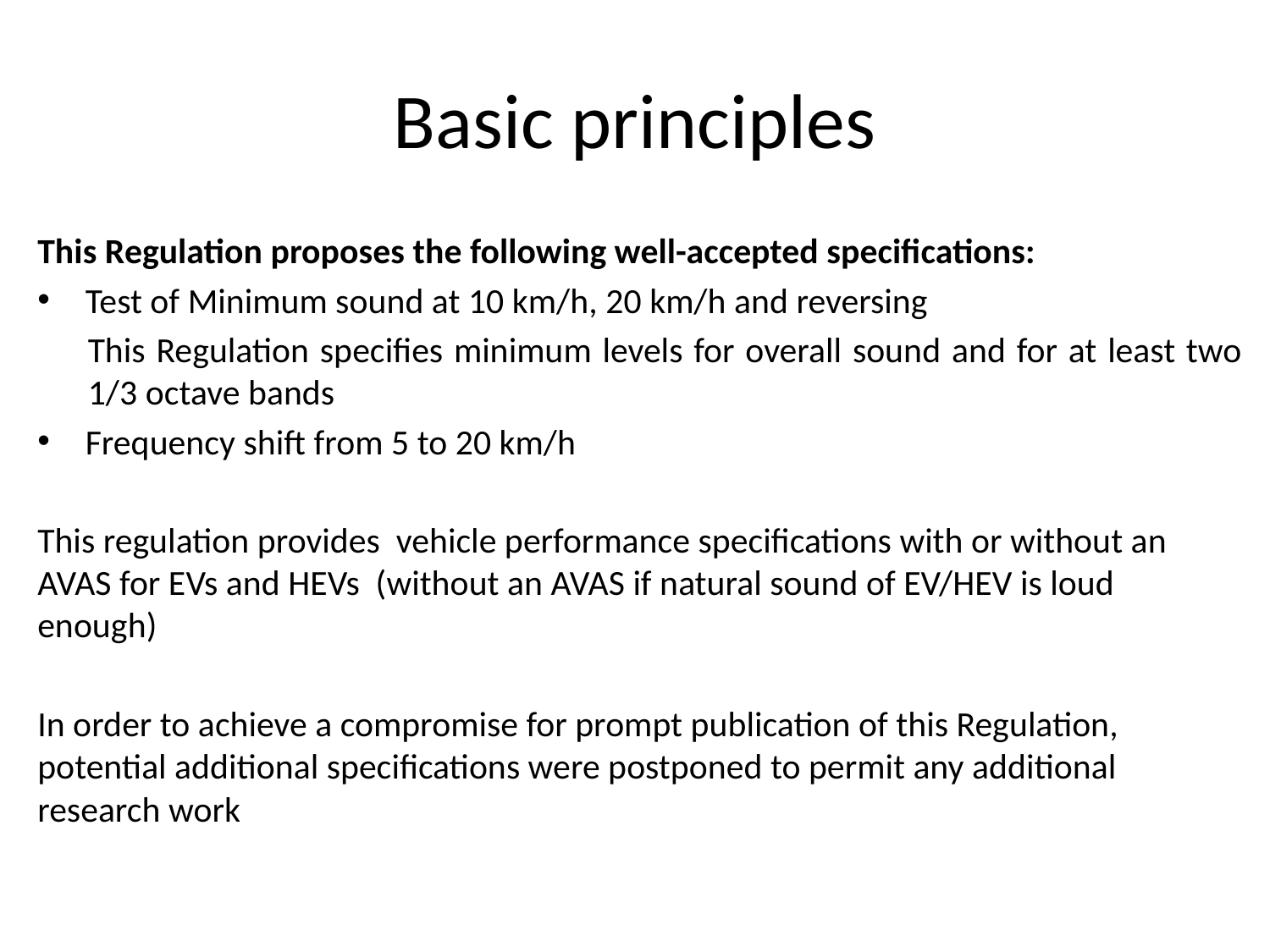

# Basic principles
This Regulation proposes the following well-accepted specifications:
Test of Minimum sound at 10 km/h, 20 km/h and reversing
This Regulation specifies minimum levels for overall sound and for at least two 1/3 octave bands
Frequency shift from 5 to 20 km/h

This regulation provides  vehicle performance specifications with or without an AVAS for EVs and HEVs  (without an AVAS if natural sound of EV/HEV is loud enough)

In order to achieve a compromise for prompt publication of this Regulation, potential additional specifications were postponed to permit any additional research work